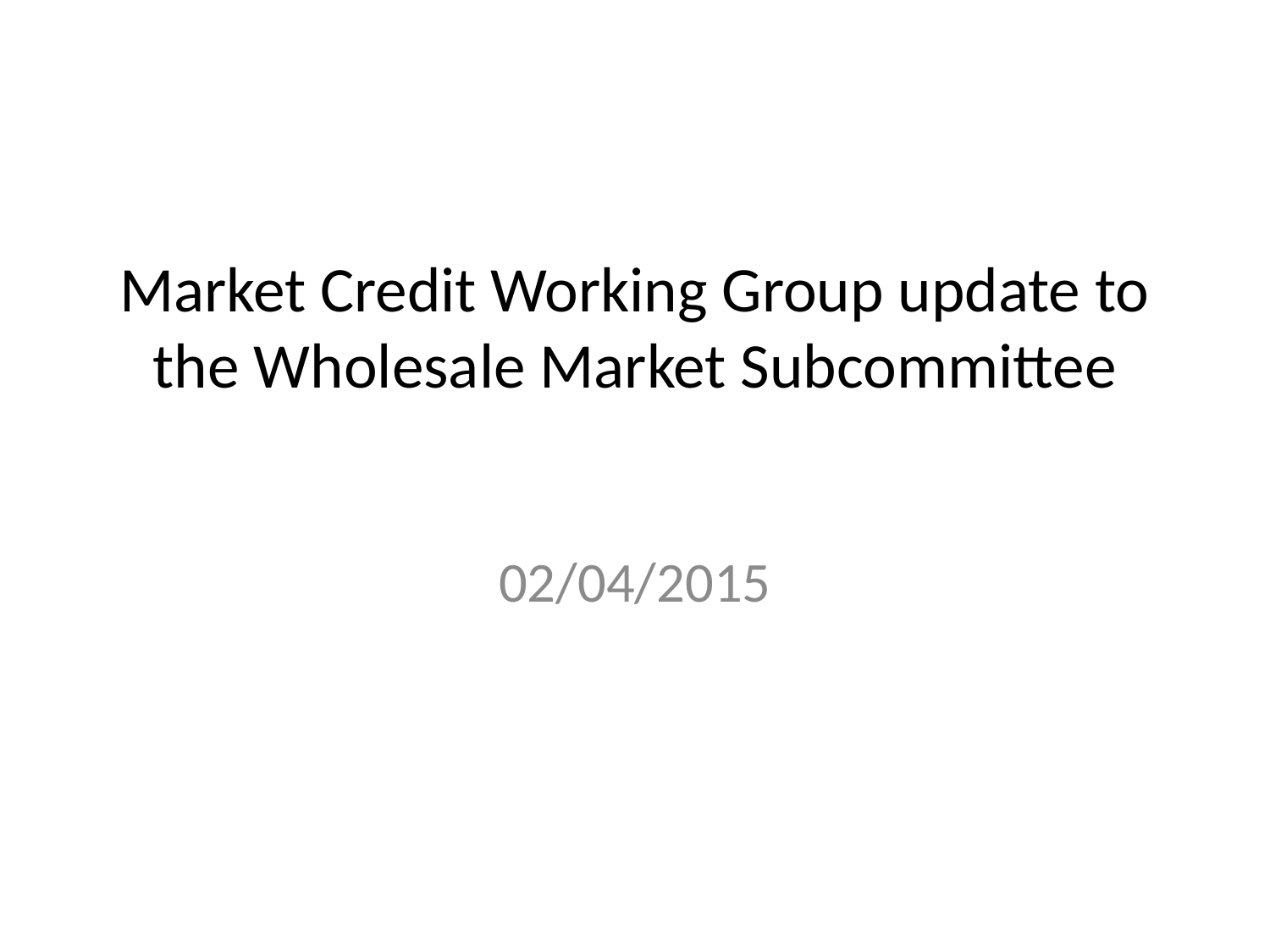

# Market Credit Working Group update to the Wholesale Market Subcommittee
02/04/2015